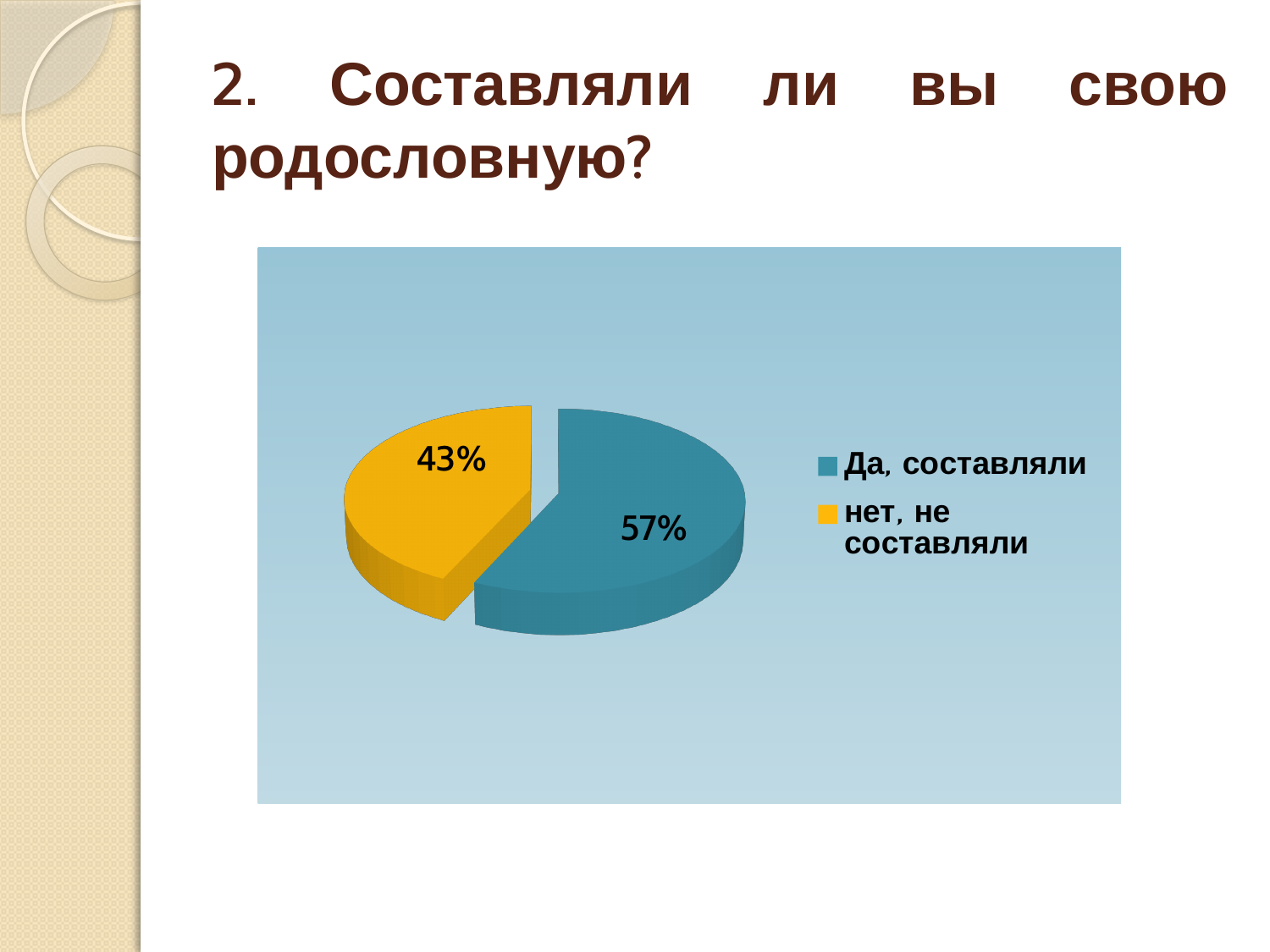

# 2. Составляли ли вы свою родословную?

[unsupported chart]